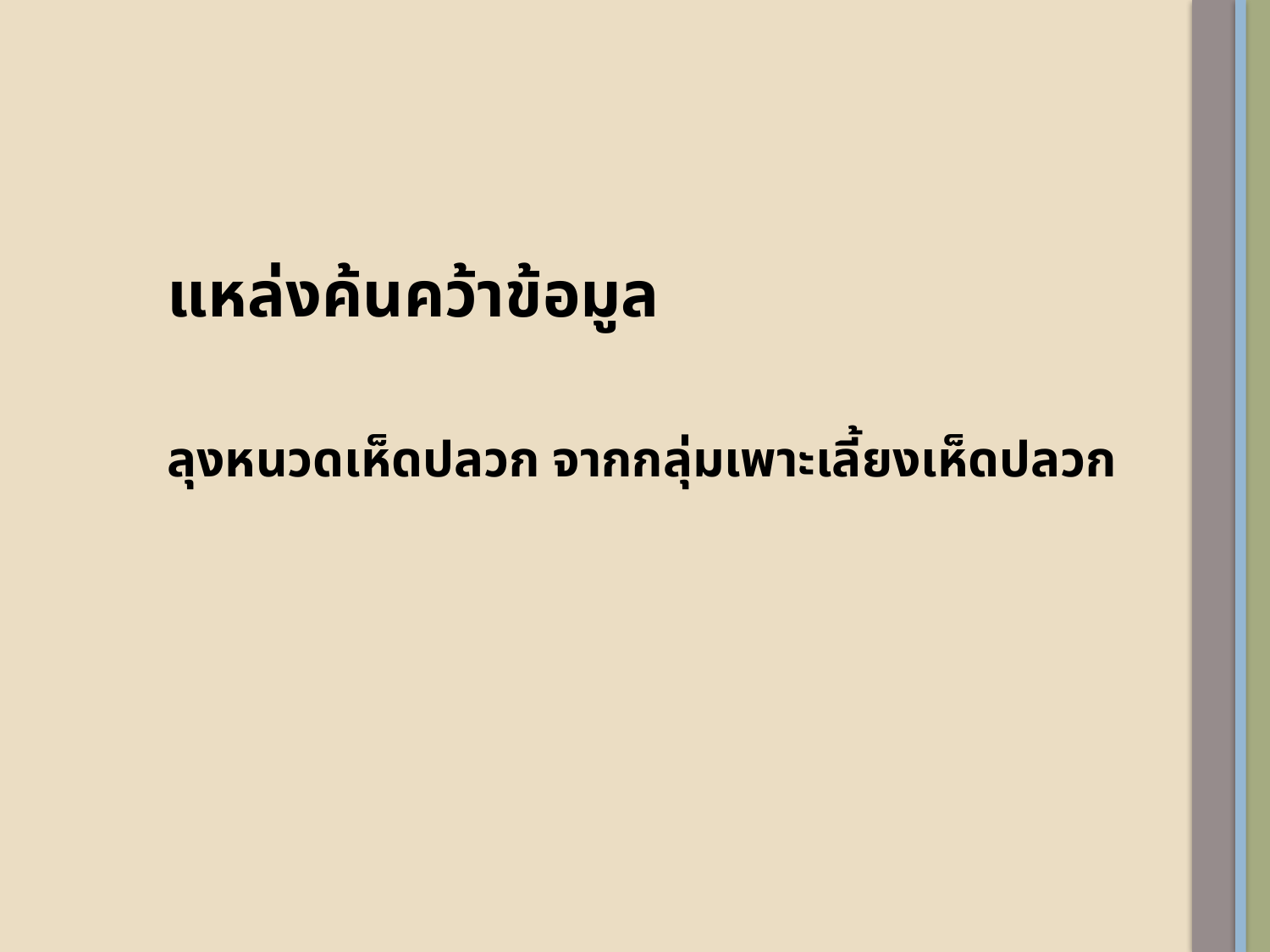

แหล่งค้นคว้าข้อมูล

ลุงหนวดเห็ดปลวก จากกลุ่มเพาะเลี้ยงเห็ดปลวก